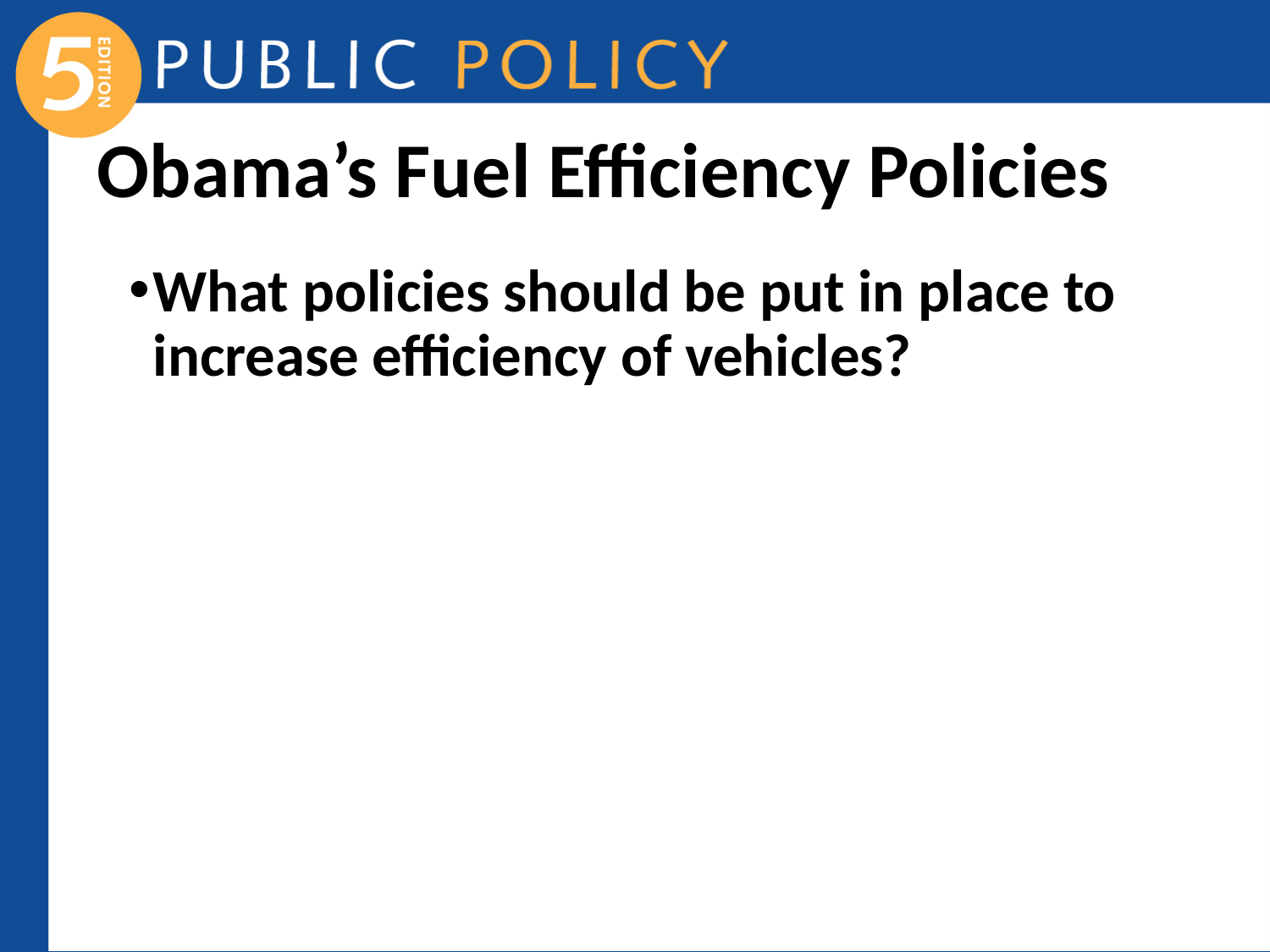

# Obama’s Fuel Efficiency Policies
What policies should be put in place to increase efficiency of vehicles?